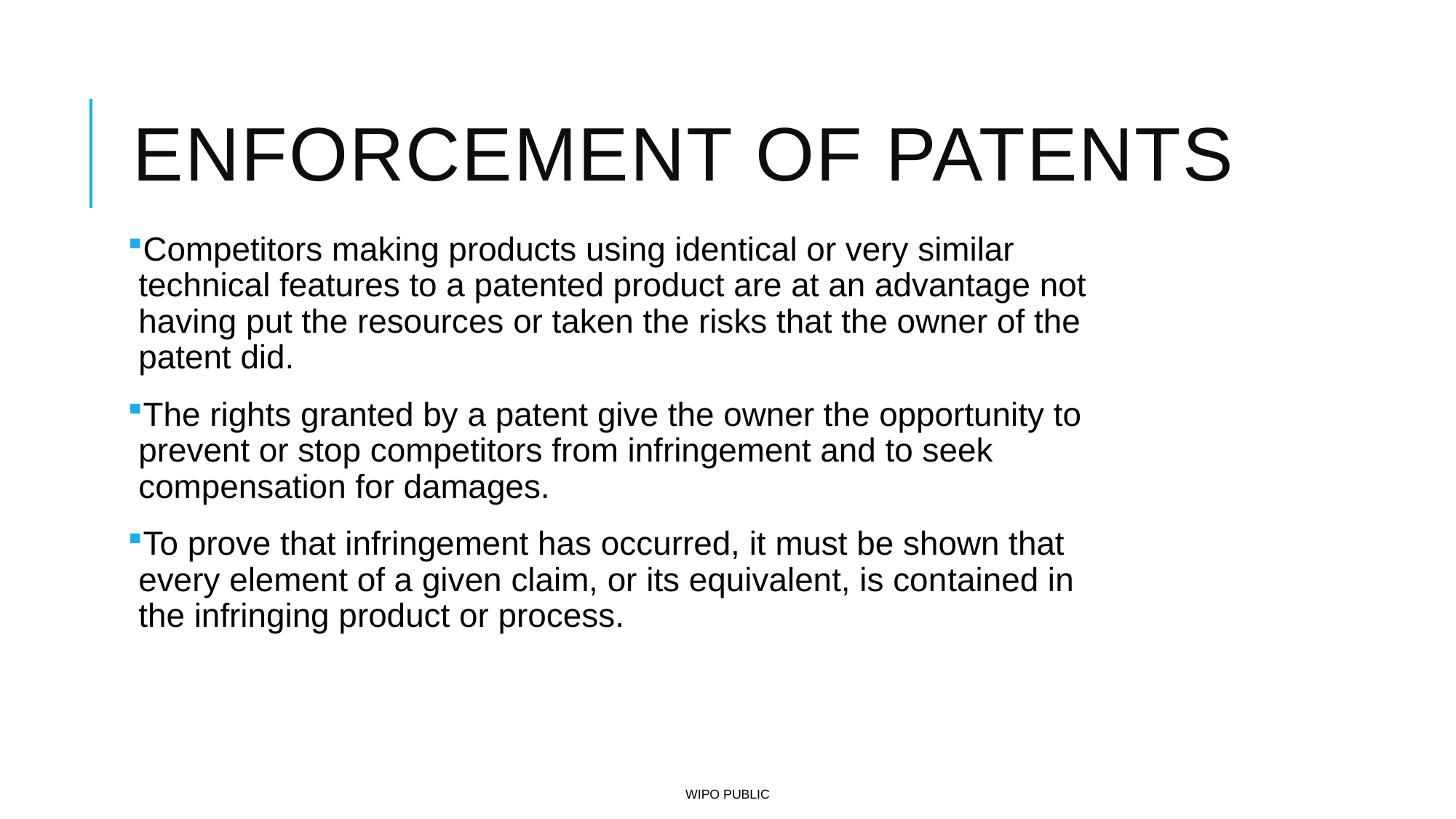

# Enforcement of patents
Competitors making products using identical or very similar technical features to a patented product are at an advantage not having put the resources or taken the risks that the owner of the patent did.
The rights granted by a patent give the owner the opportunity to prevent or stop competitors from infringement and to seek compensation for damages.
To prove that infringement has occurred, it must be shown that every element of a given claim, or its equivalent, is con­tained in the infringing product or process.